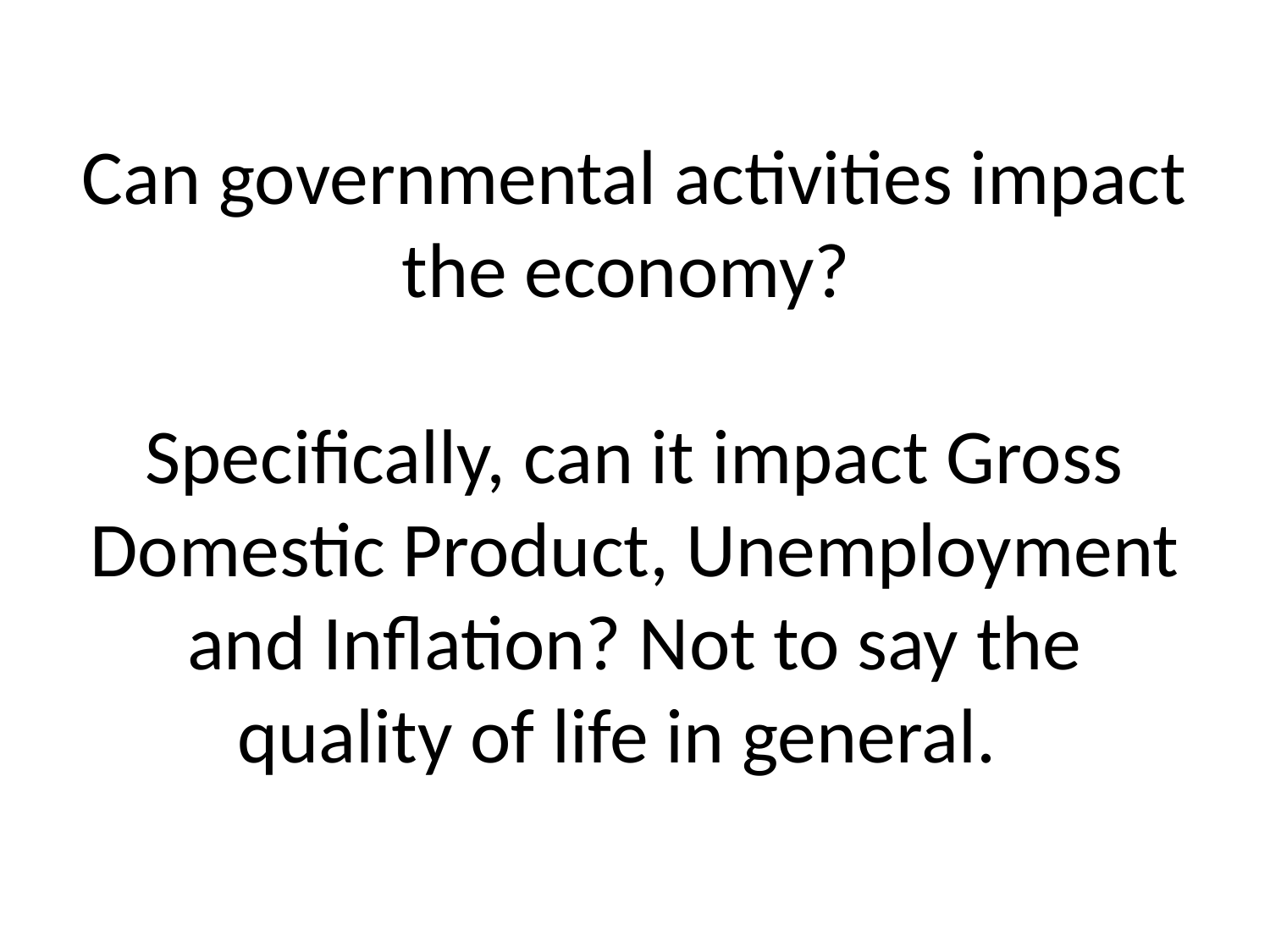

# Can governmental activities impact the economy? Specifically, can it impact Gross Domestic Product, Unemployment and Inflation? Not to say the quality of life in general.